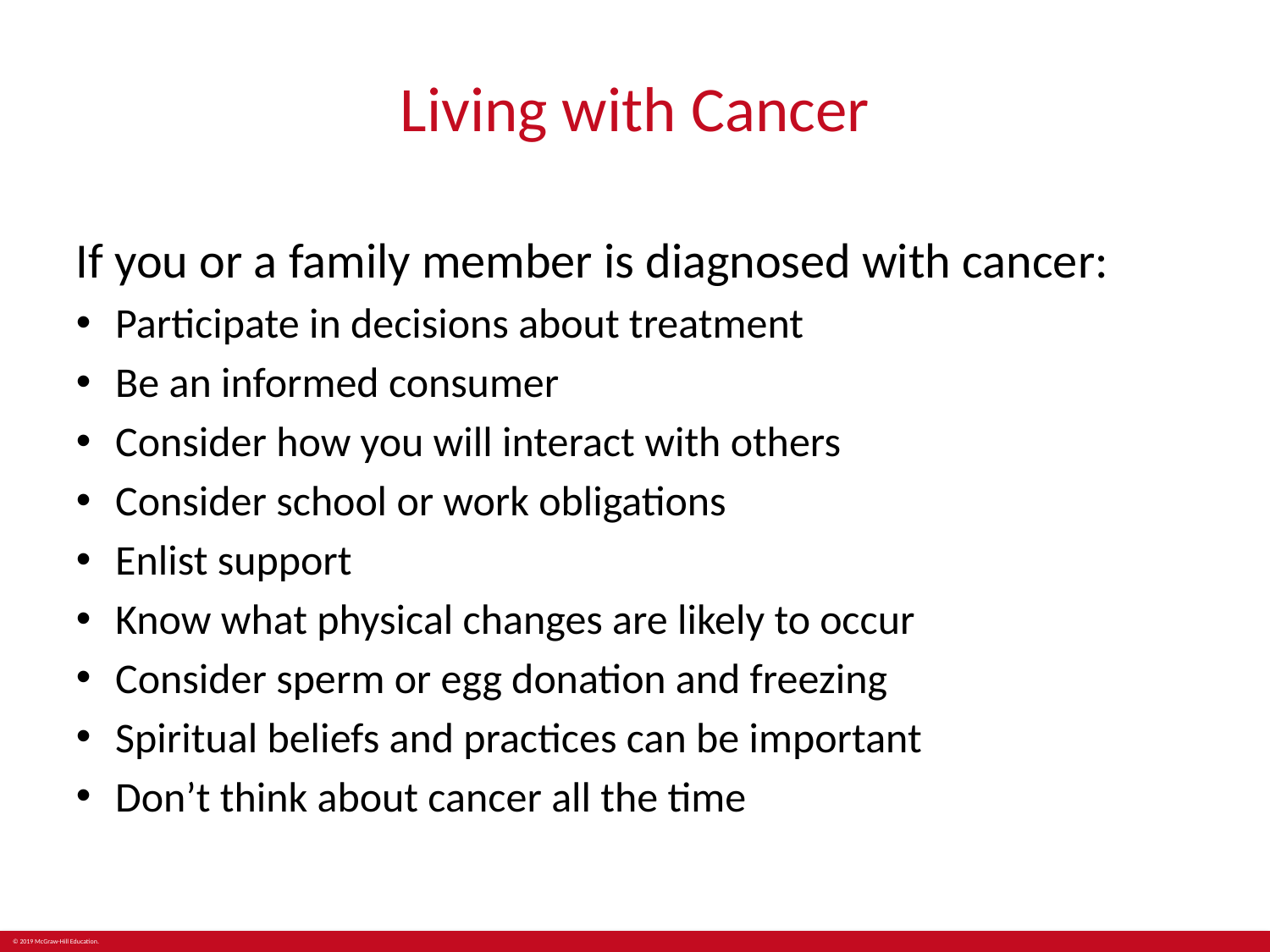

# Living with Cancer
If you or a family member is diagnosed with cancer:
Participate in decisions about treatment
Be an informed consumer
Consider how you will interact with others
Consider school or work obligations
Enlist support
Know what physical changes are likely to occur
Consider sperm or egg donation and freezing
Spiritual beliefs and practices can be important
Don’t think about cancer all the time